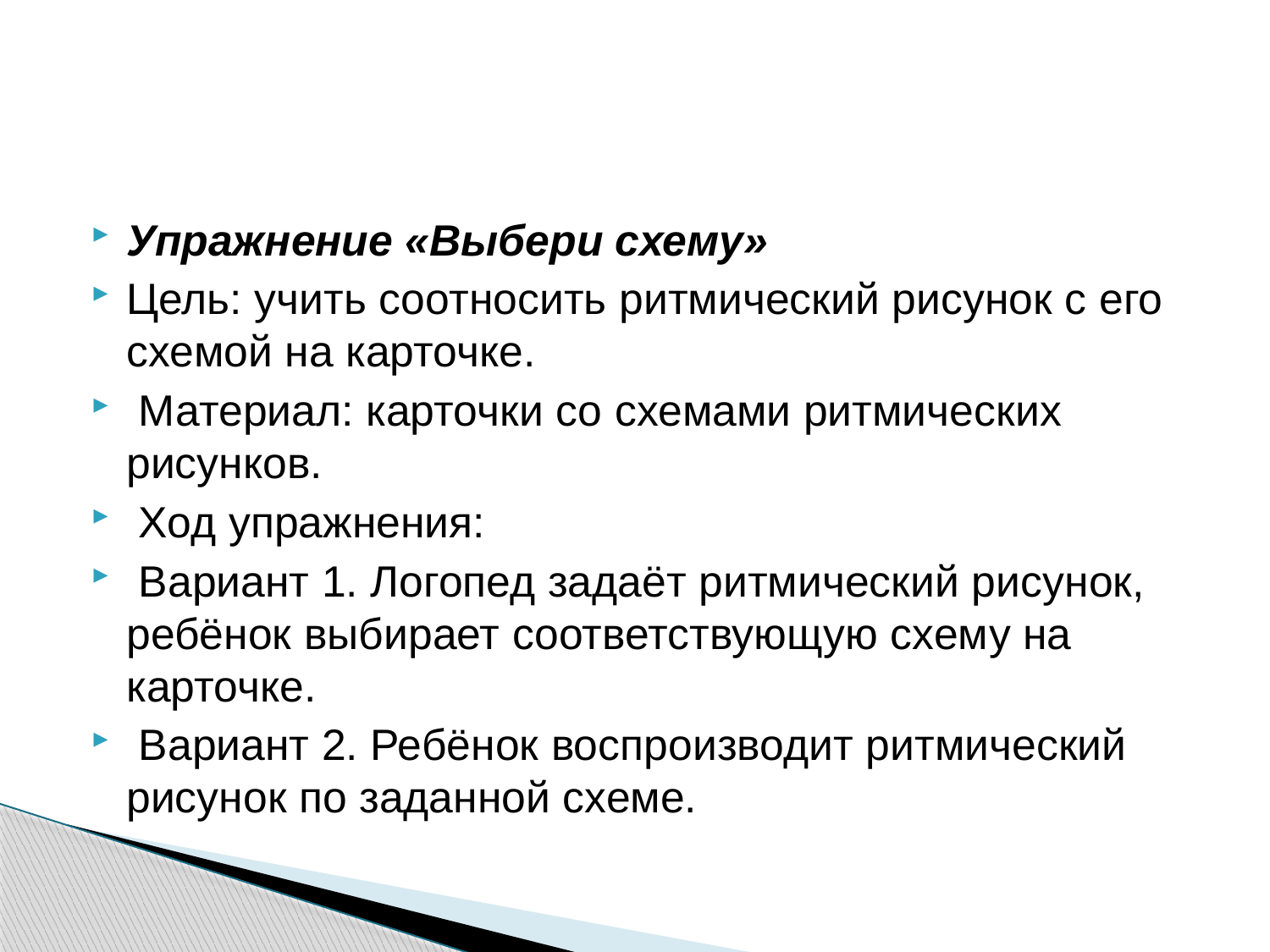

#
Упражнение «Выбери схему»
Цель: учить соотносить ритмический рисунок с его схемой на карточке.
 Материал: карточки со схемами ритмических рисунков.
 Ход упражнения:
 Вариант 1. Логопед задаёт ритмический рисунок, ребёнок выбирает соответствующую схему на карточке.
 Вариант 2. Ребёнок воспроизводит ритмический рисунок по заданной схеме.